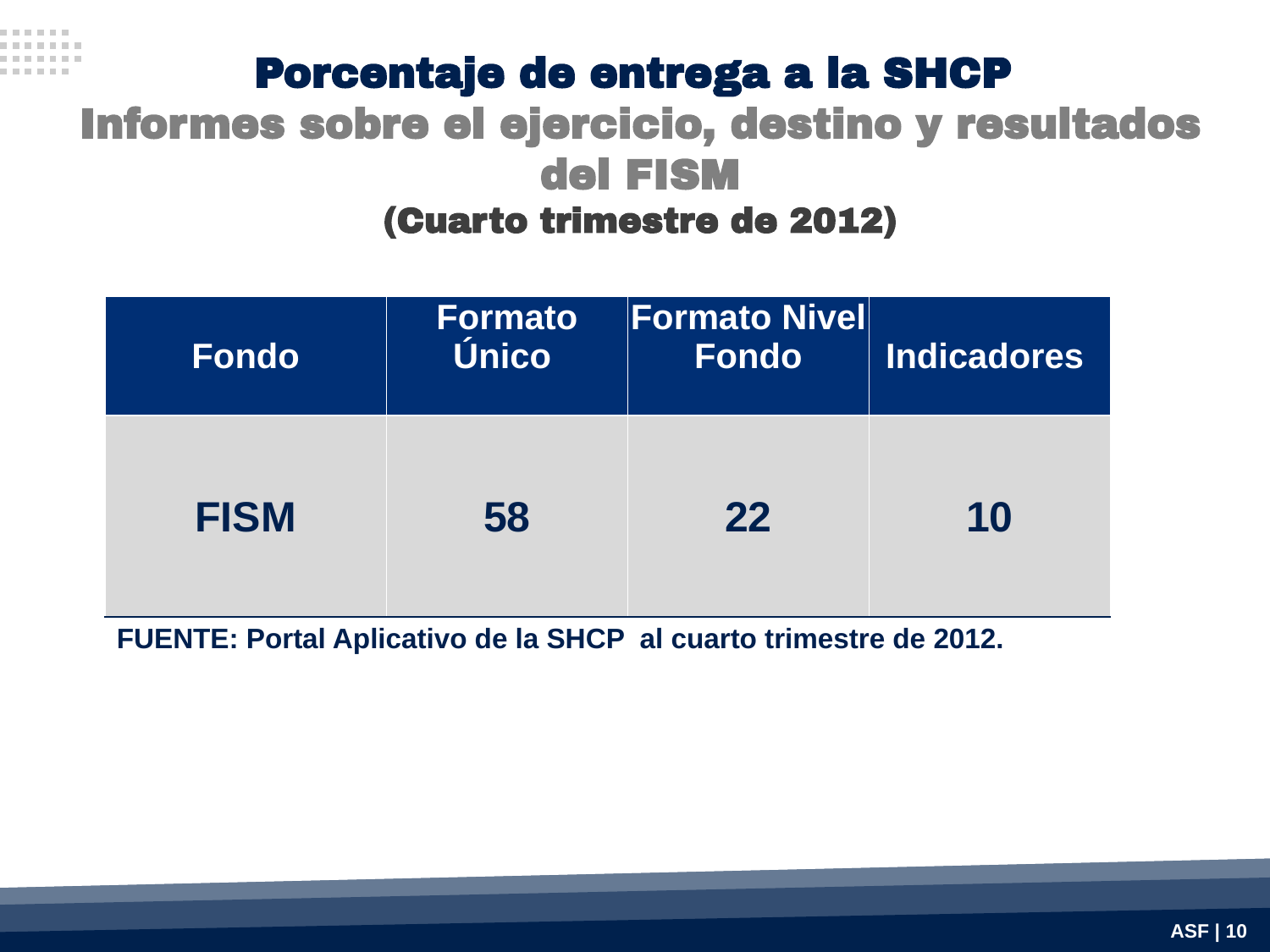

Porcentaje de entrega a la SHCP
Informes sobre el ejercicio, destino y resultados del FISM
(Cuarto trimestre de 2012)
| Fondo | Formato Único | Formato Nivel Fondo | Indicadores |
| --- | --- | --- | --- |
| FISM | 58 | 22 | 10 |
| FUENTE: Portal Aplicativo de la SHCP al cuarto trimestre de 2012. |  |  |  |
ASF | 10